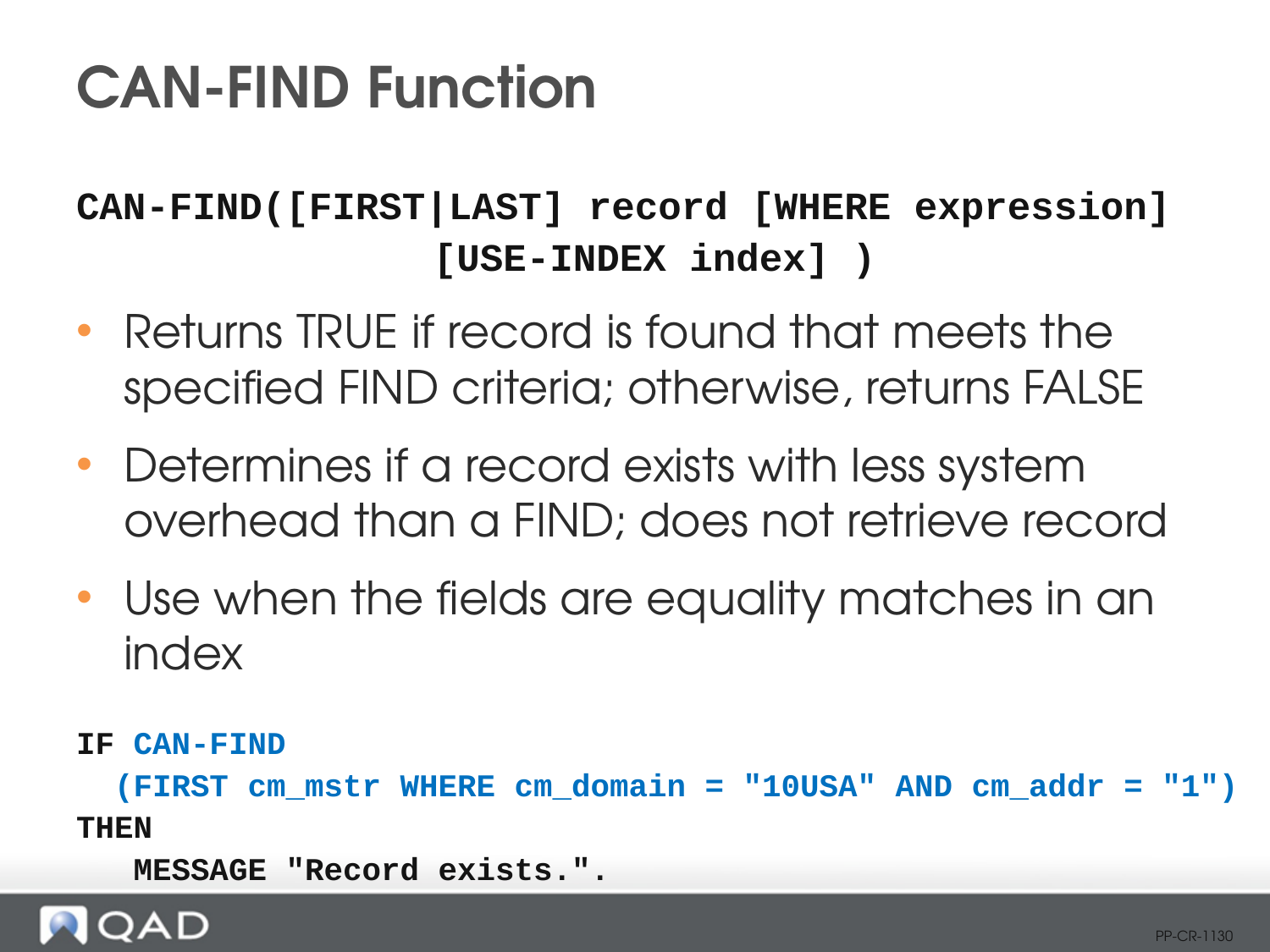

# CAN-FIND Function

CAN-FIND([FIRST|LAST] record [WHERE expression]
			[USE-INDEX index] )
Returns TRUE if record is found that meets the specified FIND criteria; otherwise, returns FALSE
Determines if a record exists with less system overhead than a FIND; does not retrieve record
Use when the fields are equality matches in an index

IF CAN-FIND
  (FIRST cm_mstr WHERE cm_domain = "10USA" AND cm_addr = "1")
THEN
   MESSAGE "Record exists.".

PP-CR-1130